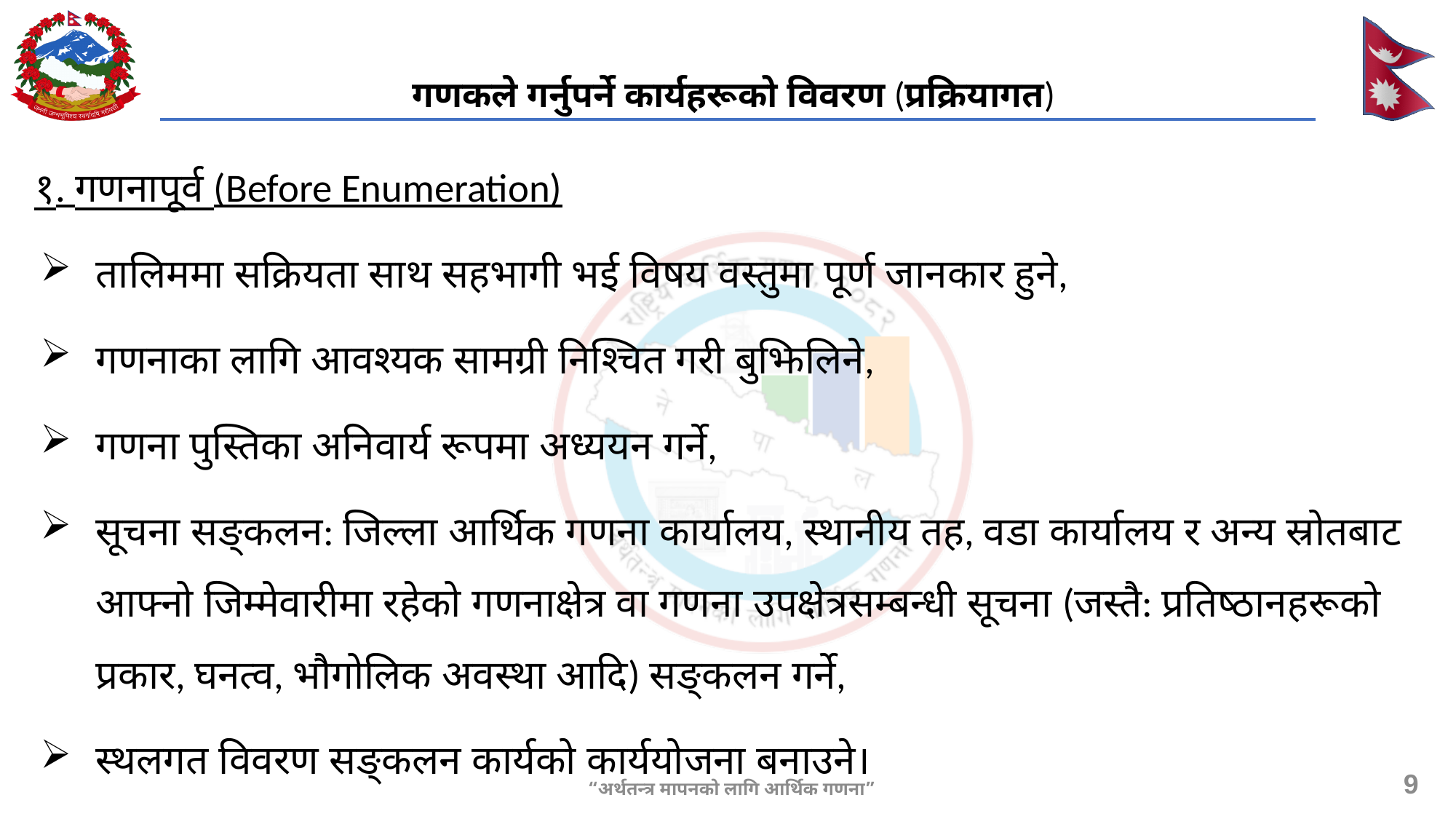

# गणकले गर्नुपर्ने कार्यहरूको विवरण (प्रक्रियागत)
१. गणनापूर्व (Before Enumeration)
तालिममा सक्रियता साथ सहभागी भई विषय वस्तुमा पूर्ण जानकार हुने,
गणनाका लागि आवश्यक सामग्री निश्चित गरी बुझिलिने,
गणना पुस्तिका अनिवार्य रूपमा अध्ययन गर्ने,
सूचना सङ्कलन: जिल्ला आर्थिक गणना कार्यालय, स्थानीय तह, वडा कार्यालय र अन्य स्रोतबाट आफ्नो जिम्मेवारीमा रहेको गणनाक्षेत्र वा गणना उपक्षेत्रसम्बन्धी सूचना (जस्तै: प्रतिष्ठानहरूको प्रकार, घनत्व, भौगोलिक अवस्था आदि) सङ्कलन गर्ने,
स्थलगत विवरण सङ्कलन कार्यको कार्ययोजना बनाउने।

9
“अर्थतन्त्र मापनको लागि आर्थिक गणना”